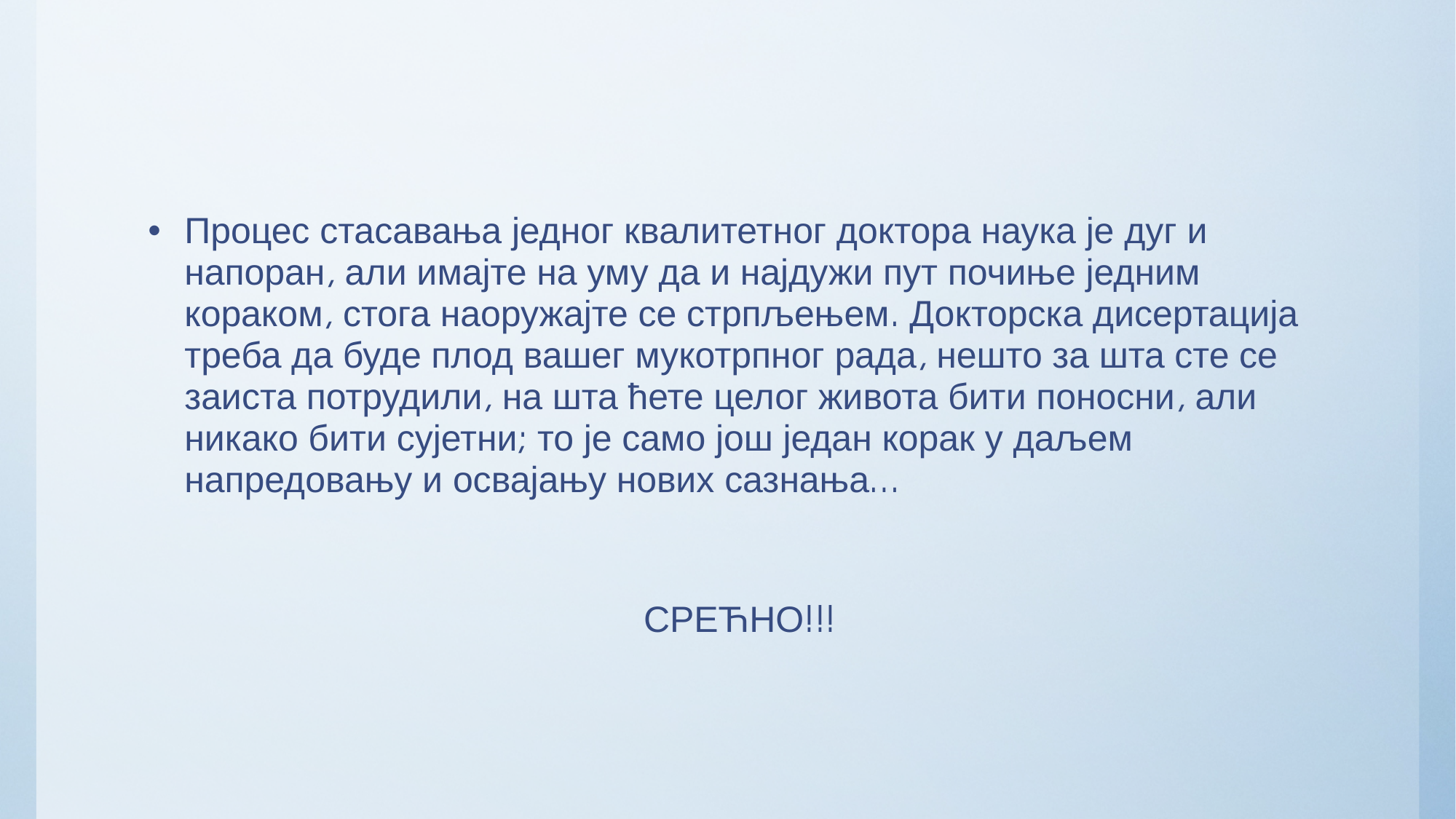

#
Процес стасавања једног квалитетног доктора наука је дуг и напоран, али имајте на уму да и најдужи пут почиње једним кораком, стога наоружајте се стрпљењем. Докторска дисертација треба да буде плод вашег мукотрпног рада, нешто за шта сте се заиста потрудили, на шта ћете целог живота бити поносни, али никако бити сујетни; то је само још један корак у даљем напредовању и освајању нових сазнања…

СРЕЋНО!!!